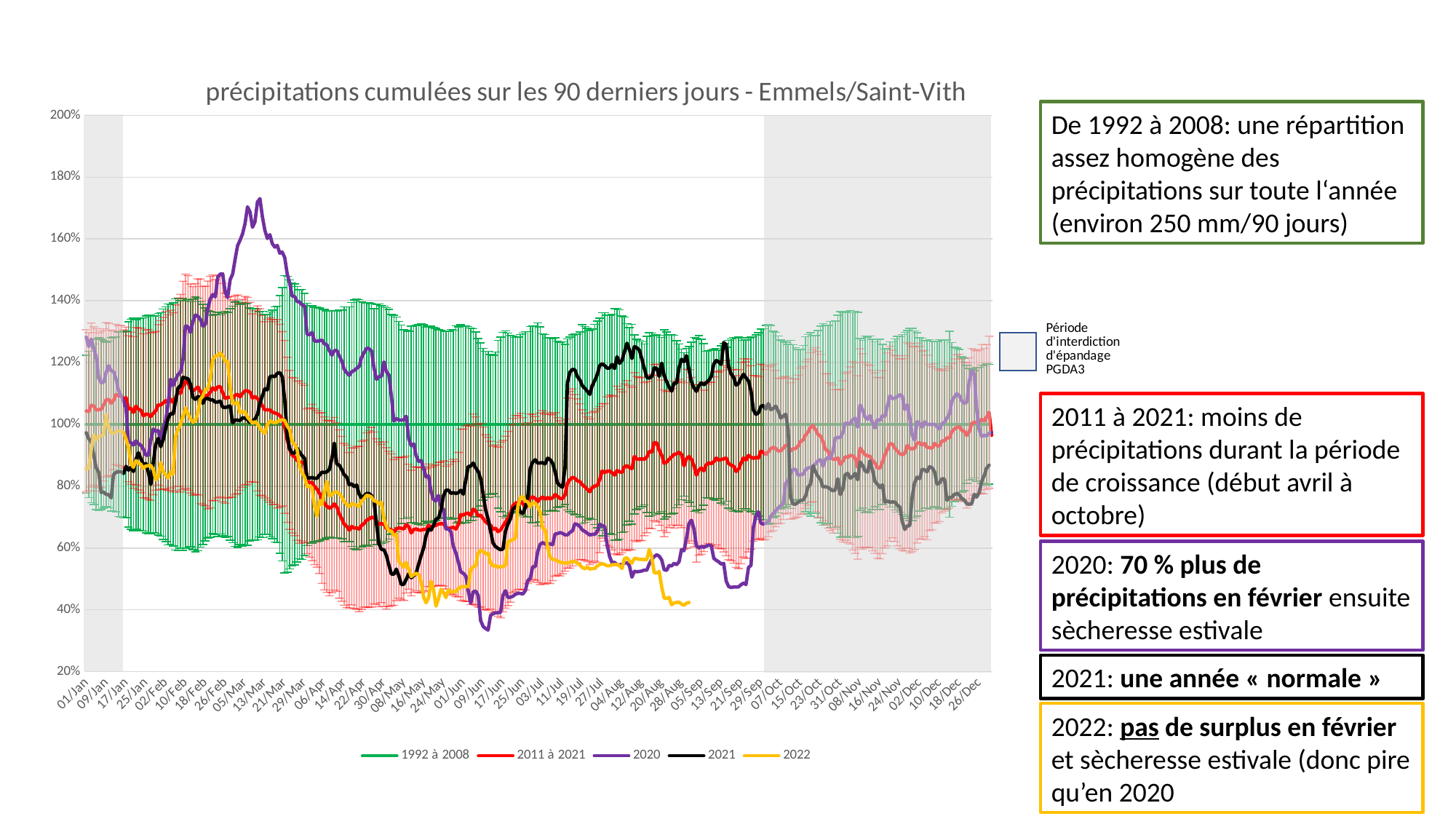

[unsupported chart]

De 1992 à 2008: une répartition assez homogène des précipitations sur toute l‘année
(environ 250 mm/90 jours)
2011 à 2021: moins de précipitations durant la période de croissance (début avril à octobre)
2020: 70 % plus de précipitations en février ensuite sècheresse estivale
2021: une année « normale »
2022: pas de surplus en février et sècheresse estivale (donc pire qu’en 2020